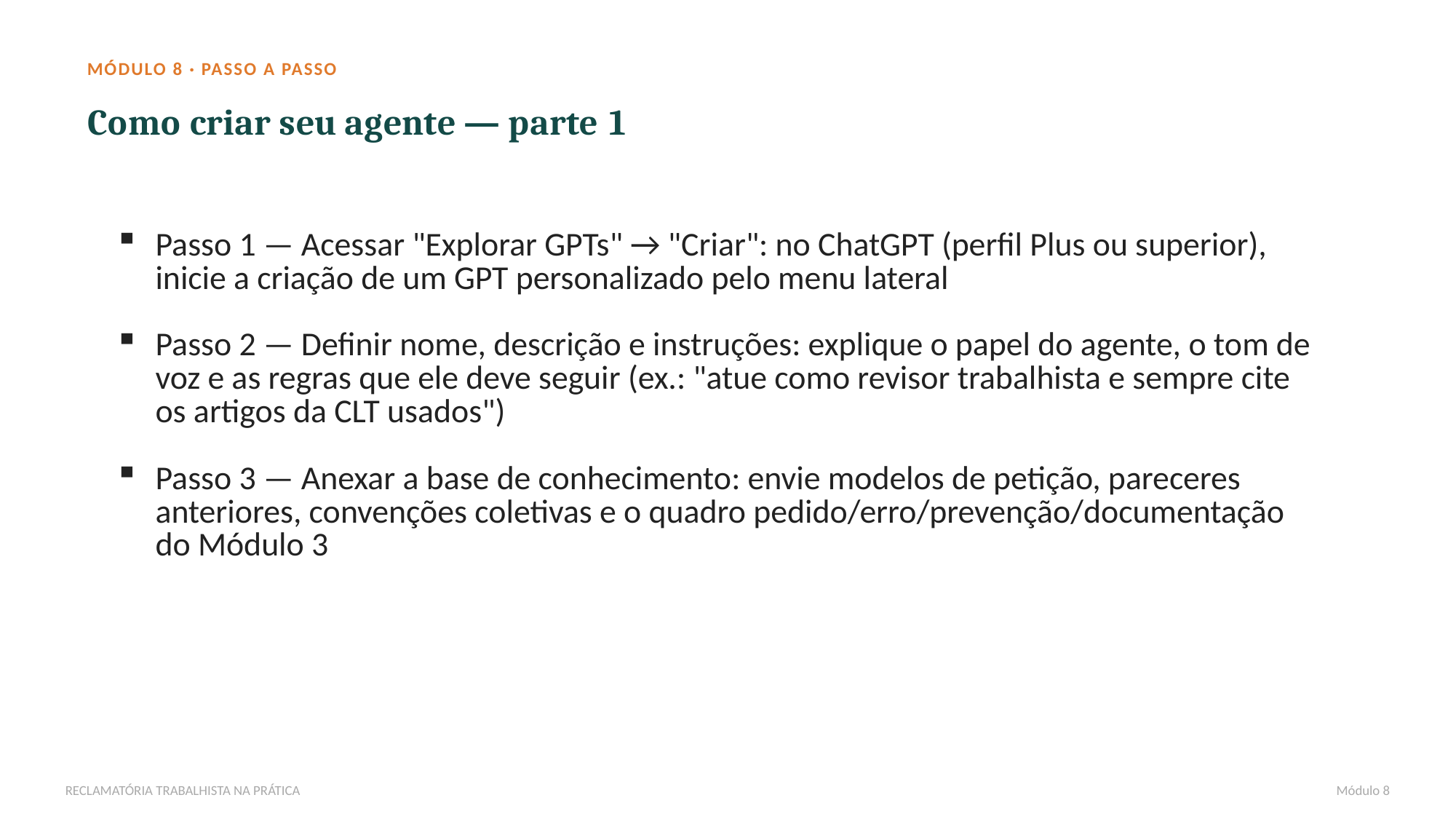

MÓDULO 8 · PASSO A PASSO
Como criar seu agente — parte 1
Passo 1 — Acessar "Explorar GPTs" → "Criar": no ChatGPT (perfil Plus ou superior), inicie a criação de um GPT personalizado pelo menu lateral
Passo 2 — Definir nome, descrição e instruções: explique o papel do agente, o tom de voz e as regras que ele deve seguir (ex.: "atue como revisor trabalhista e sempre cite os artigos da CLT usados")
Passo 3 — Anexar a base de conhecimento: envie modelos de petição, pareceres anteriores, convenções coletivas e o quadro pedido/erro/prevenção/documentação do Módulo 3
RECLAMATÓRIA TRABALHISTA NA PRÁTICA
Módulo 8